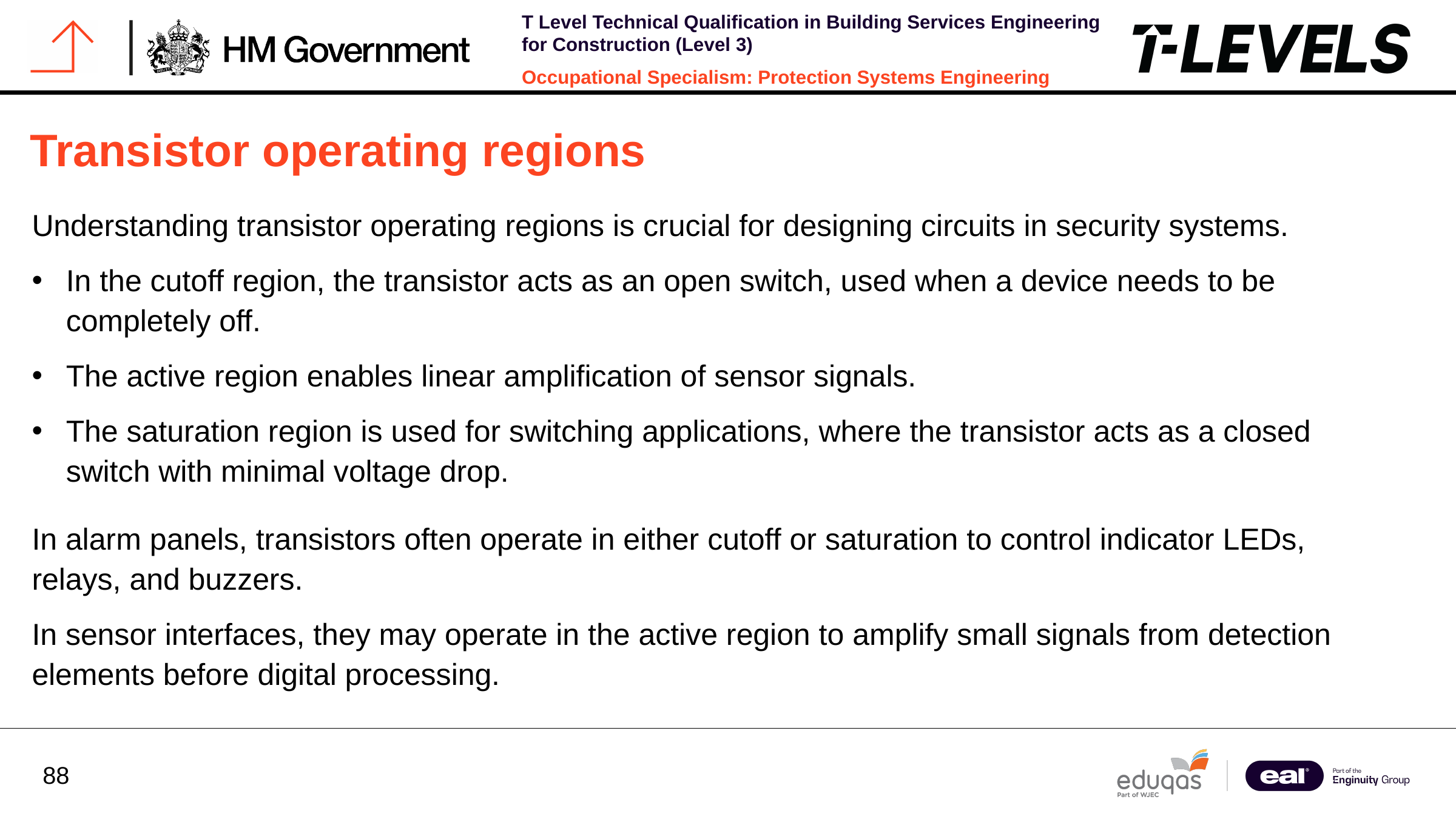

Transistor operating regions
Understanding transistor operating regions is crucial for designing circuits in security systems.
In the cutoff region, the transistor acts as an open switch, used when a device needs to be completely off.
The active region enables linear amplification of sensor signals.
The saturation region is used for switching applications, where the transistor acts as a closed switch with minimal voltage drop.
In alarm panels, transistors often operate in either cutoff or saturation to control indicator LEDs, relays, and buzzers.
In sensor interfaces, they may operate in the active region to amplify small signals from detection elements before digital processing.